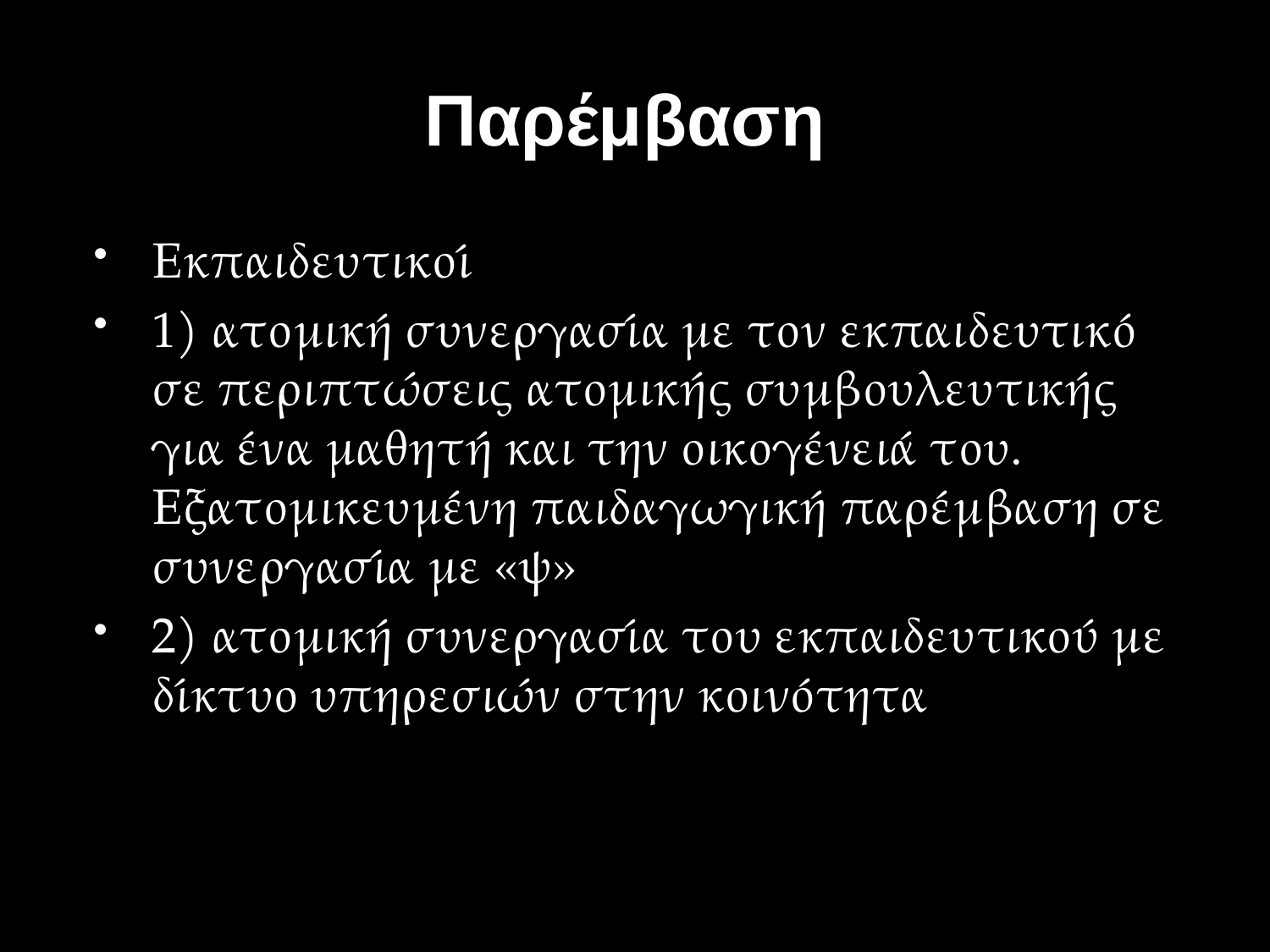

# Παρέμβαση
Εκπαιδευτικοί
1) ατομική συνεργασία με τον εκπαιδευτικό σε περιπτώσεις ατομικής συμβουλευτικής για ένα μαθητή και την οικογένειά του. Εξατομικευμένη παιδαγωγική παρέμβαση σε συνεργασία με «ψ»
2) ατομική συνεργασία του εκπαιδευτικού με δίκτυο υπηρεσιών στην κοινότητα